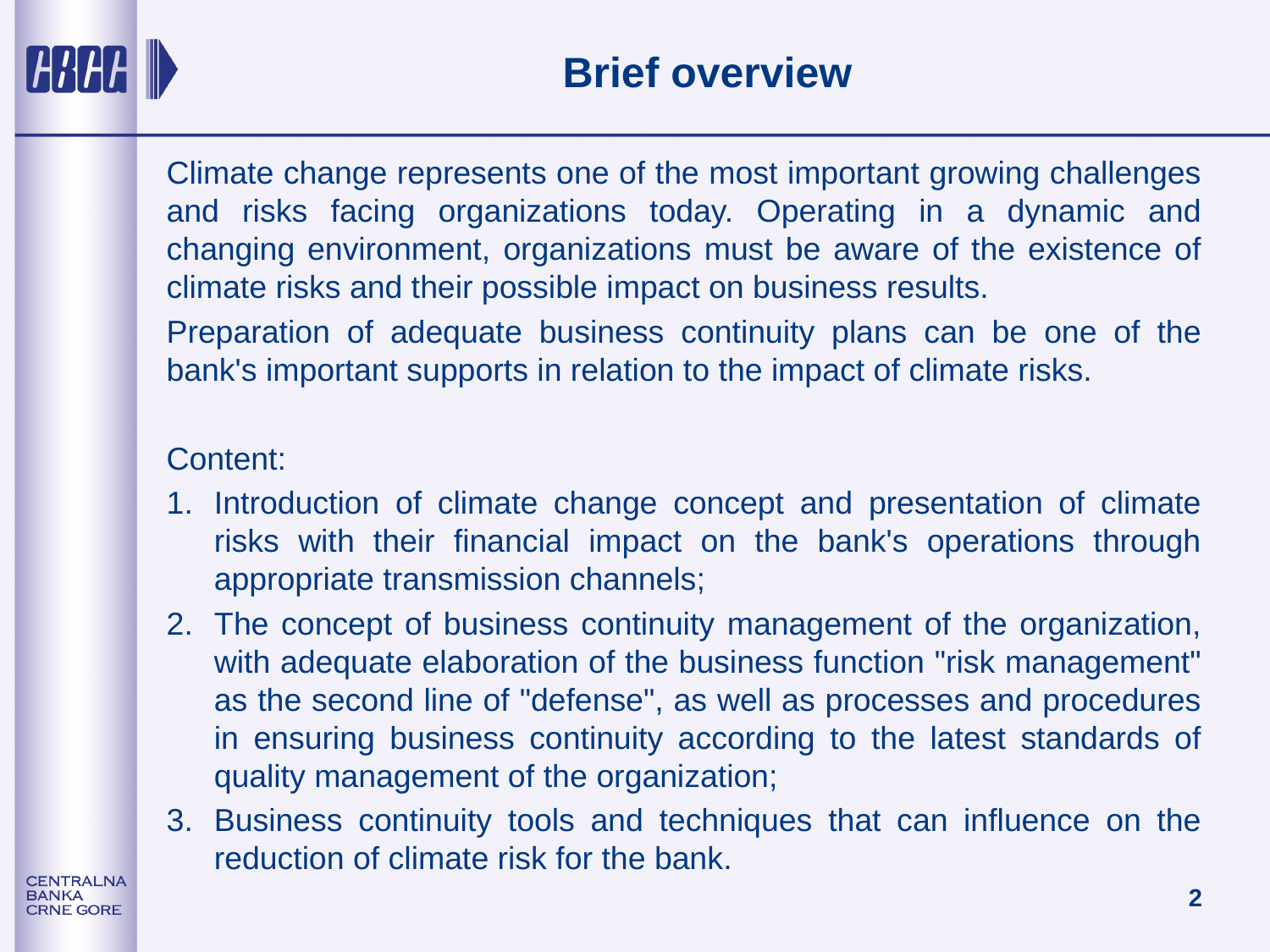

# Brief overview
Climate change represents one of the most important growing challenges and risks facing organizations today. Operating in a dynamic and changing environment, organizations must be aware of the existence of climate risks and their possible impact on business results.
Preparation of adequate business continuity plans can be one of the bank's important supports in relation to the impact of climate risks.

Content:
Introduction of climate change concept and presentation of climate risks with their financial impact on the bank's operations through appropriate transmission channels;
The concept of business continuity management of the organization, with adequate elaboration of the business function "risk management" as the second line of "defense", as well as processes and procedures in ensuring business continuity according to the latest standards of quality management of the organization;
Business continuity tools and techniques that can influence on the reduction of climate risk for the bank.
2